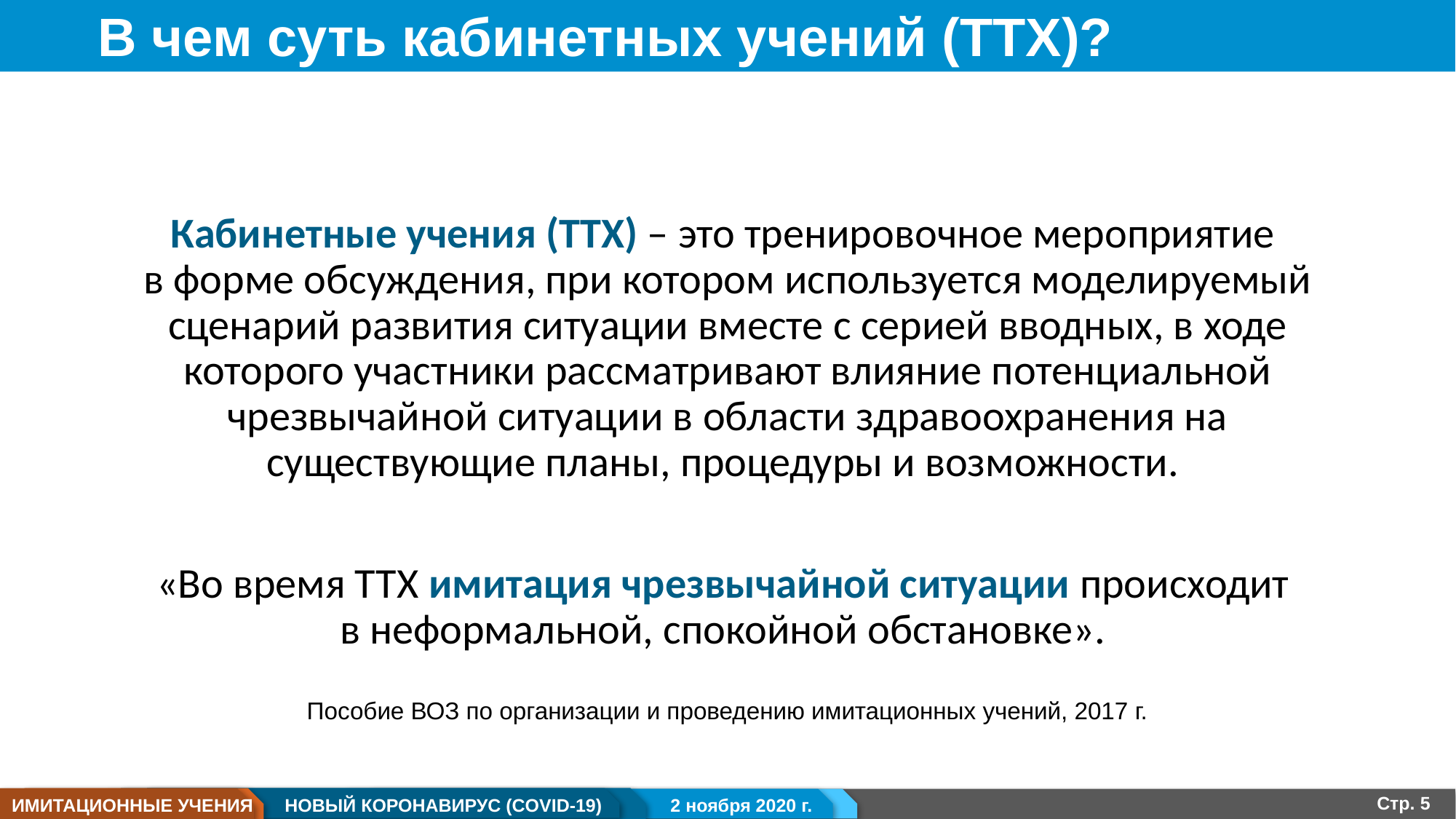

# В чем суть кабинетных учений (ТТХ)?

Кабинетные учения (ТТХ) – это тренировочное мероприятие
в форме обсуждения, при котором используется моделируемый сценарий развития ситуации вместе с серией вводных, в ходе которого участники рассматривают влияние потенциальной чрезвычайной ситуации в области здравоохранения на существующие планы, процедуры и возможности.

«Во время TTX имитация чрезвычайной ситуации происходит
в неформальной, спокойной обстановке».
Пособие ВОЗ по организации и проведению имитационных учений, 2017 г.